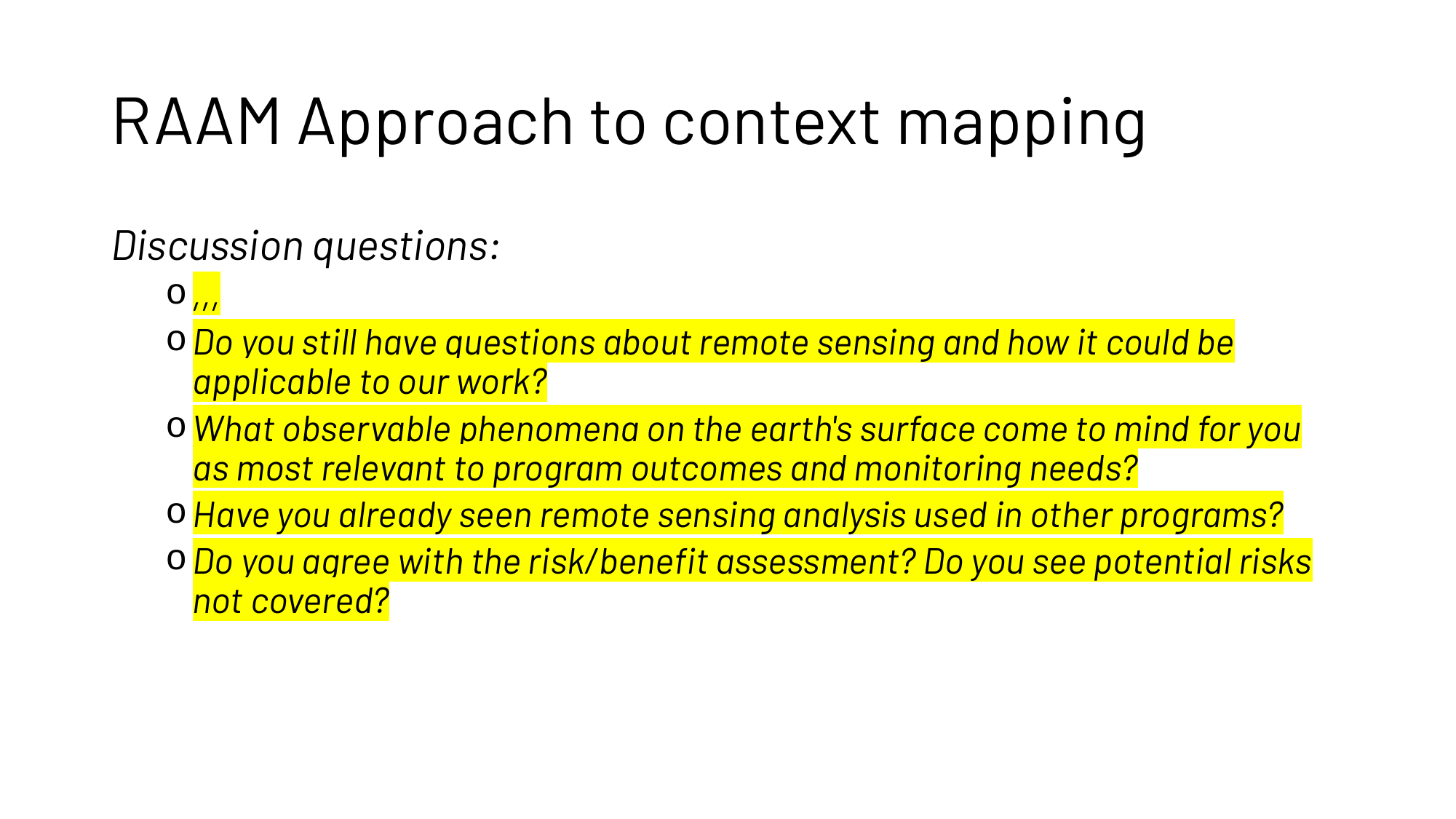

# RAAM Approach to context mapping
Discussion questions:
,,,
Do you still have questions about remote sensing and how it could be applicable to our work?
What observable phenomena on the earth's surface come to mind for you as most relevant to program outcomes and monitoring needs?
Have you already seen remote sensing analysis used in other programs?
Do you agree with the risk/benefit assessment? Do you see potential risks not covered?